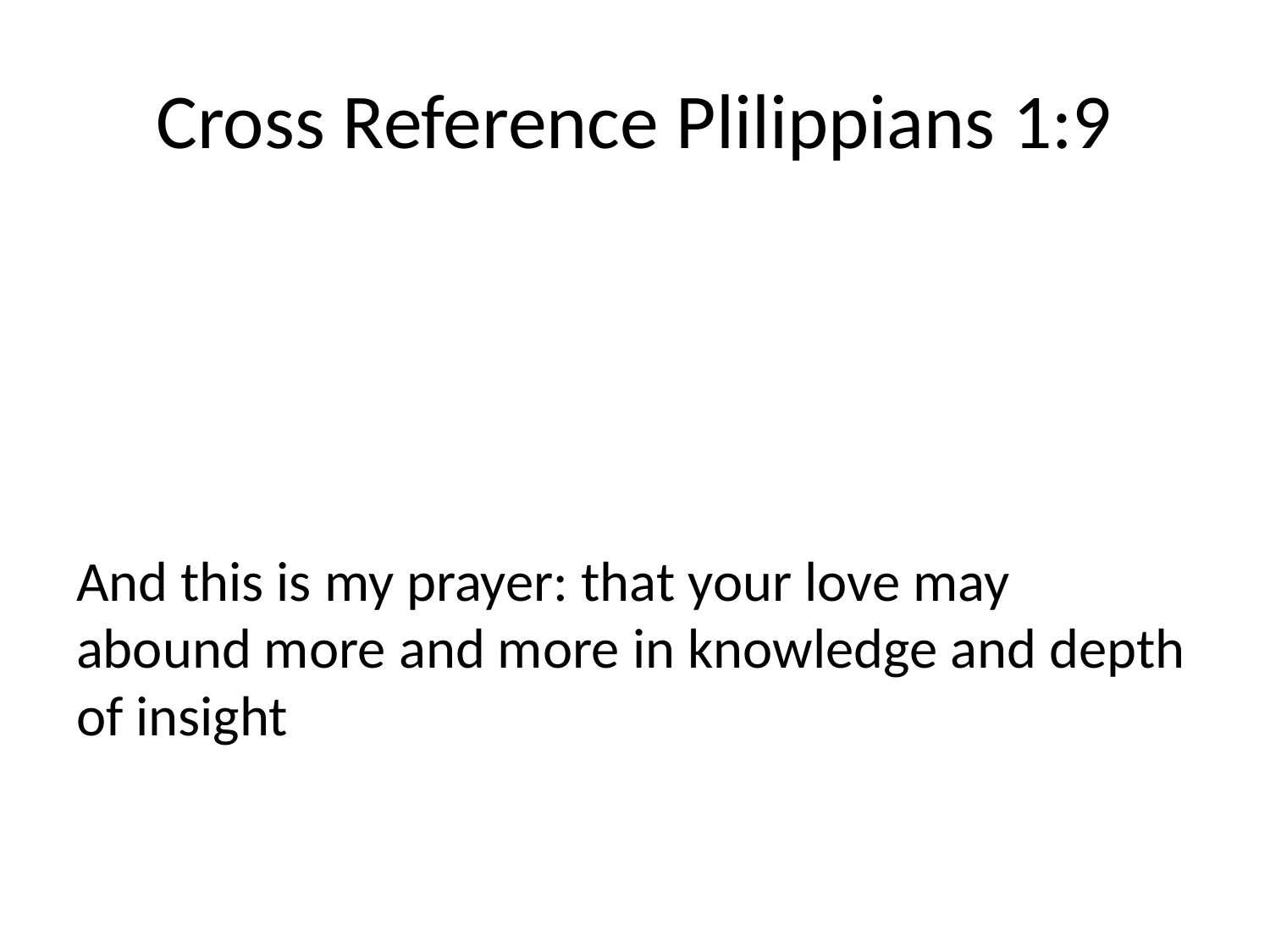

# Cross Reference Plilippians 1:9

And this is my prayer: that your love may abound more and more in knowledge and depth of insight